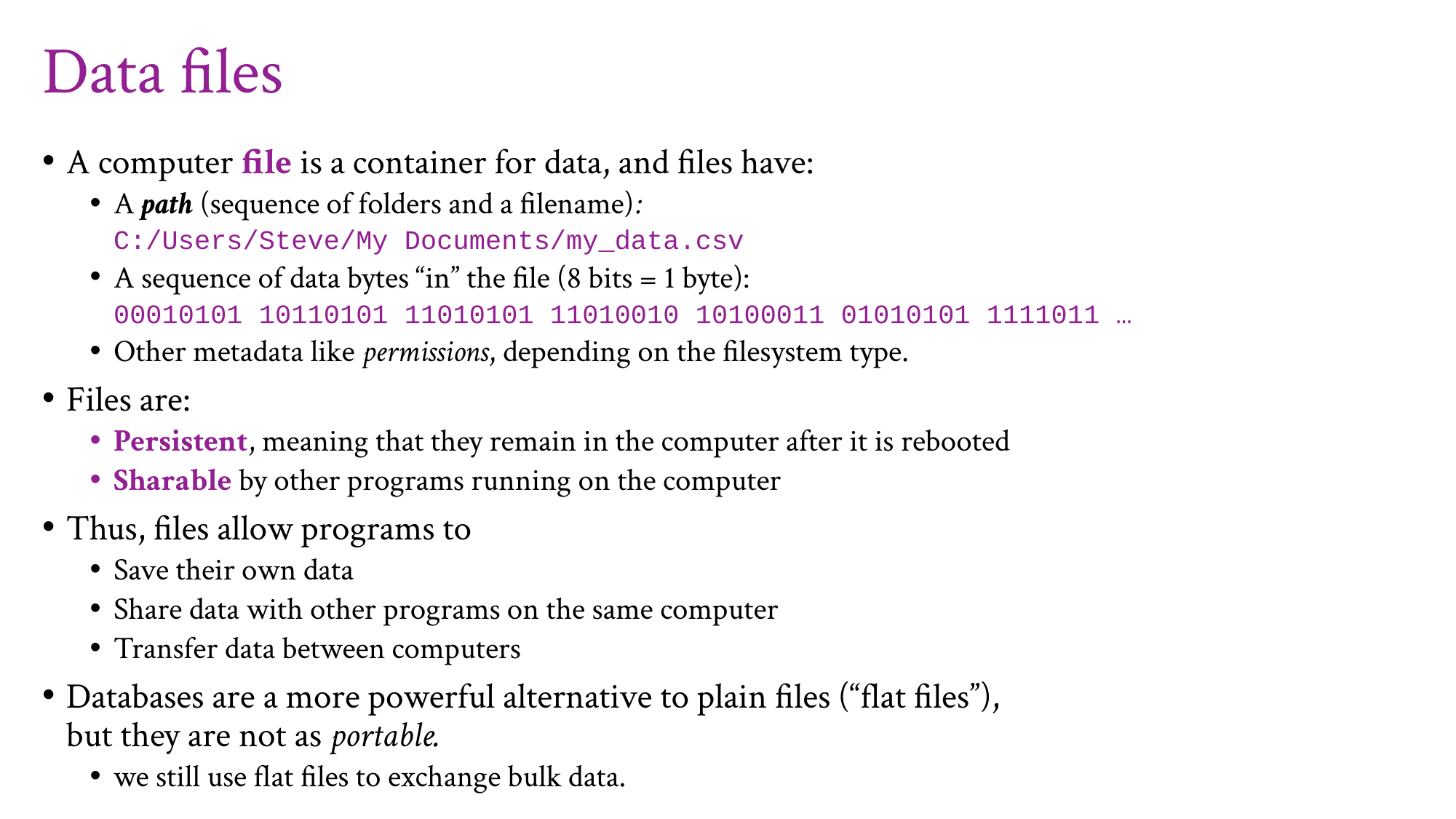

# Data files
A computer file is a container for data, and files have:
A path (sequence of folders and a filename):
C:/Users/Steve/My Documents/my_data.csv
A sequence of data bytes “in” the file (8 bits = 1 byte):
00010101 10110101 11010101 11010010 10100011 01010101 1111011 …
Other metadata like permissions, depending on the filesystem type.
Files are:
Persistent, meaning that they remain in the computer after it is rebooted
Sharable by other programs running on the computer
Thus, files allow programs to
Save their own data
Share data with other programs on the same computer
Transfer data between computers
Databases are a more powerful alternative to plain files (“flat files”),
but they are not as portable.
we still use flat files to exchange bulk data.